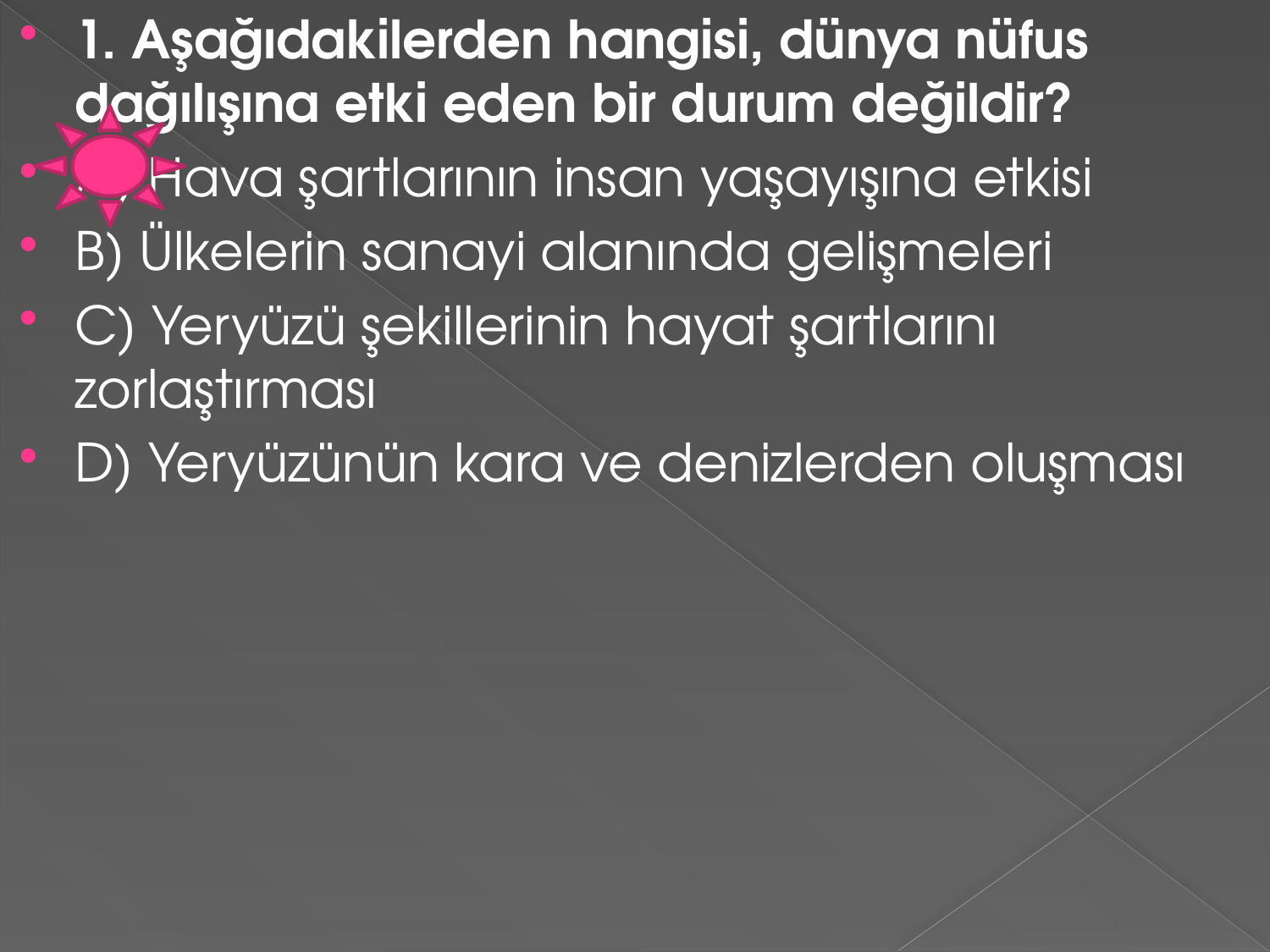

1. Aşağıdakilerden hangisi, dünya nüfus dağılışına etki eden bir durum değildir?
A) Hava şartlarının insan yaşayışına etkisi
B) Ülkelerin sanayi alanında gelişmeleri
C) Yeryüzü şekillerinin hayat şartlarını zorlaştırması
D) Yeryüzünün kara ve denizlerden oluşması